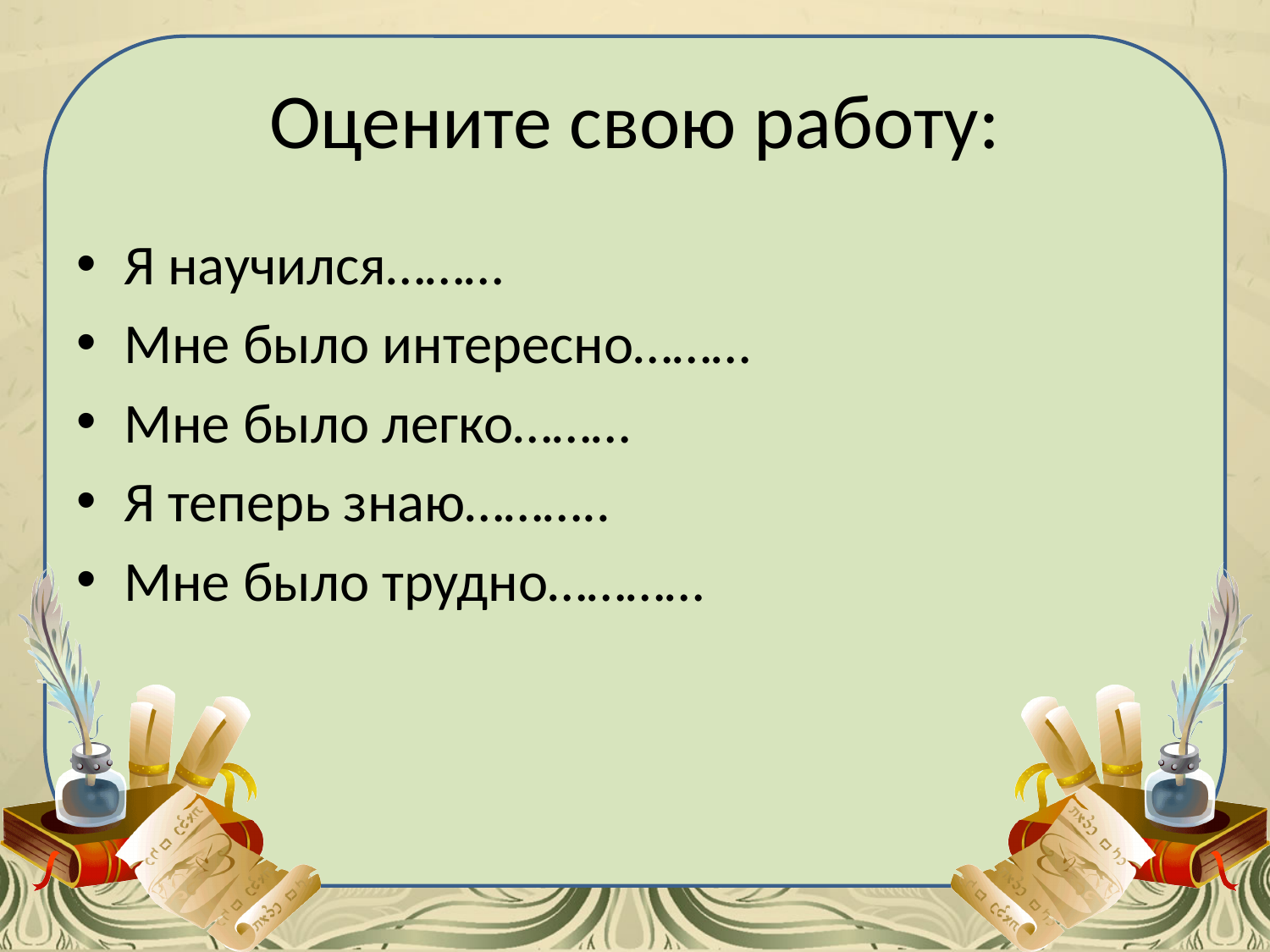

# Оцените свою работу:
Я научился………
Мне было интересно………
Мне было легко………
Я теперь знаю………..
Мне было трудно…………